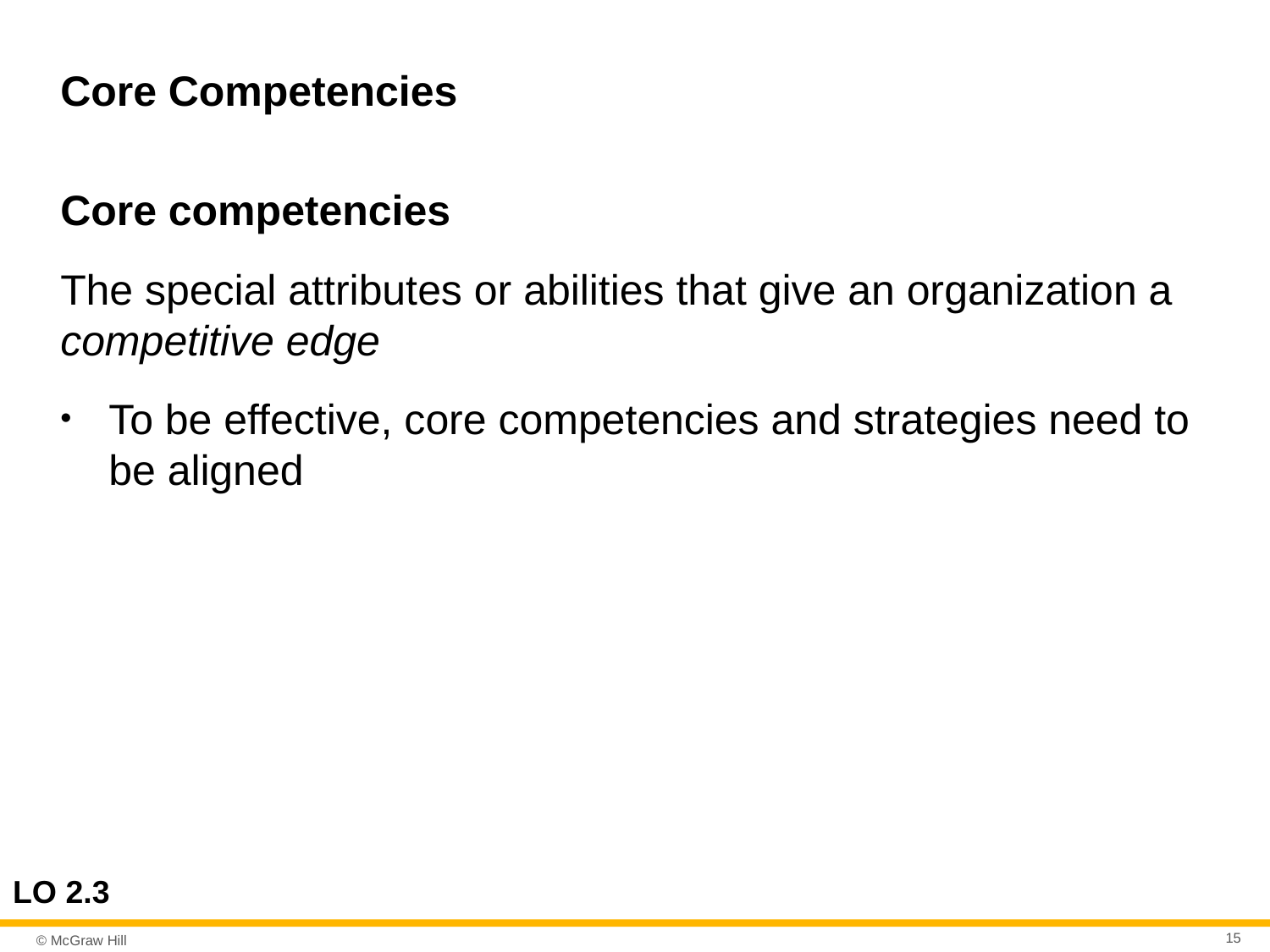

# Core Competencies
Core competencies
The special attributes or abilities that give an organization a competitive edge
To be effective, core competencies and strategies need to be aligned
LO 2.3